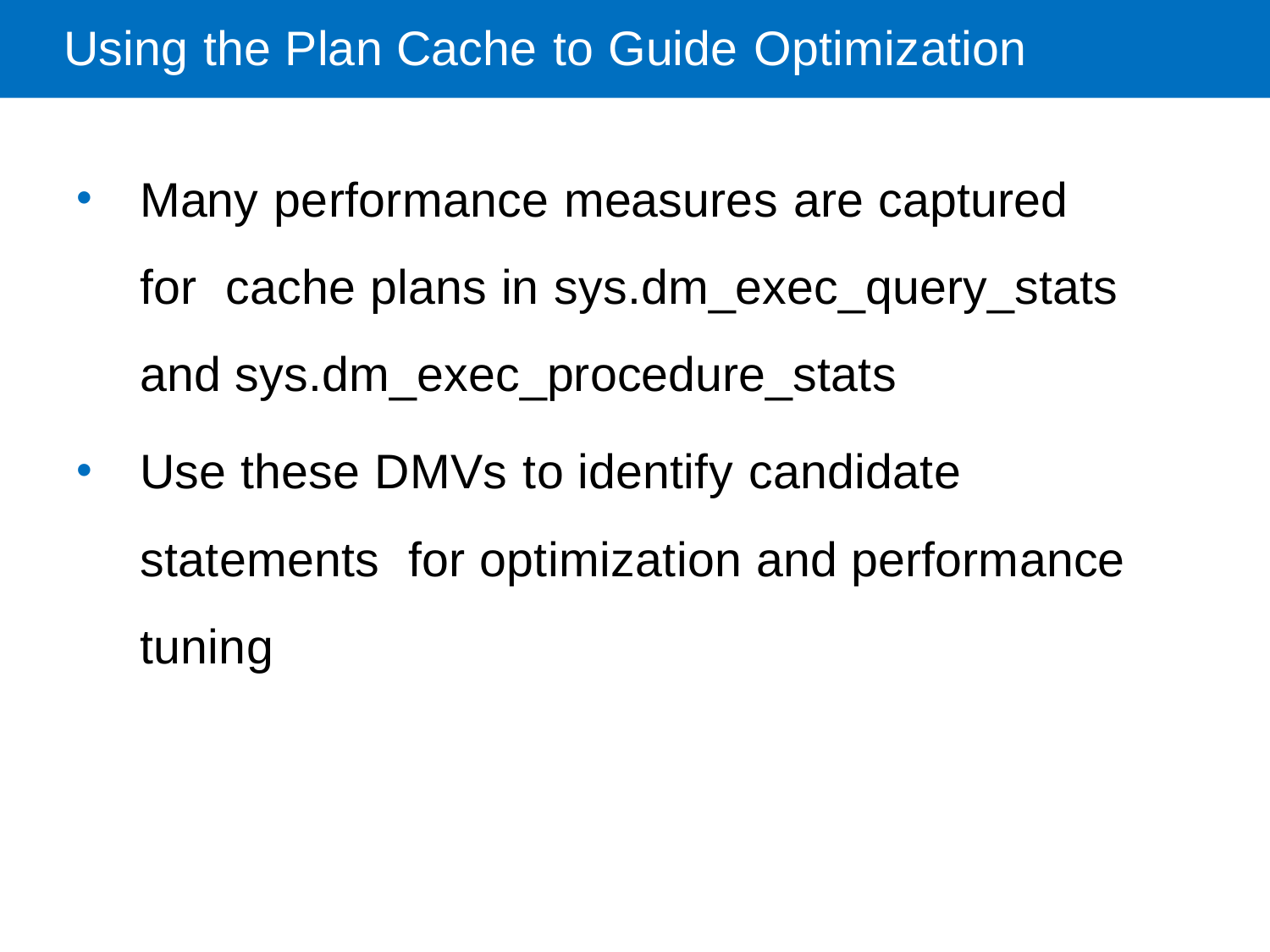

Using the Plan Cache to Guide Optimization

Many performance measures are captured for  cache plans in sys.dm_exec_query_stats and sys.dm_exec_procedure_stats
Use these DMVs to identify candidate statements  for optimization and performance tuning